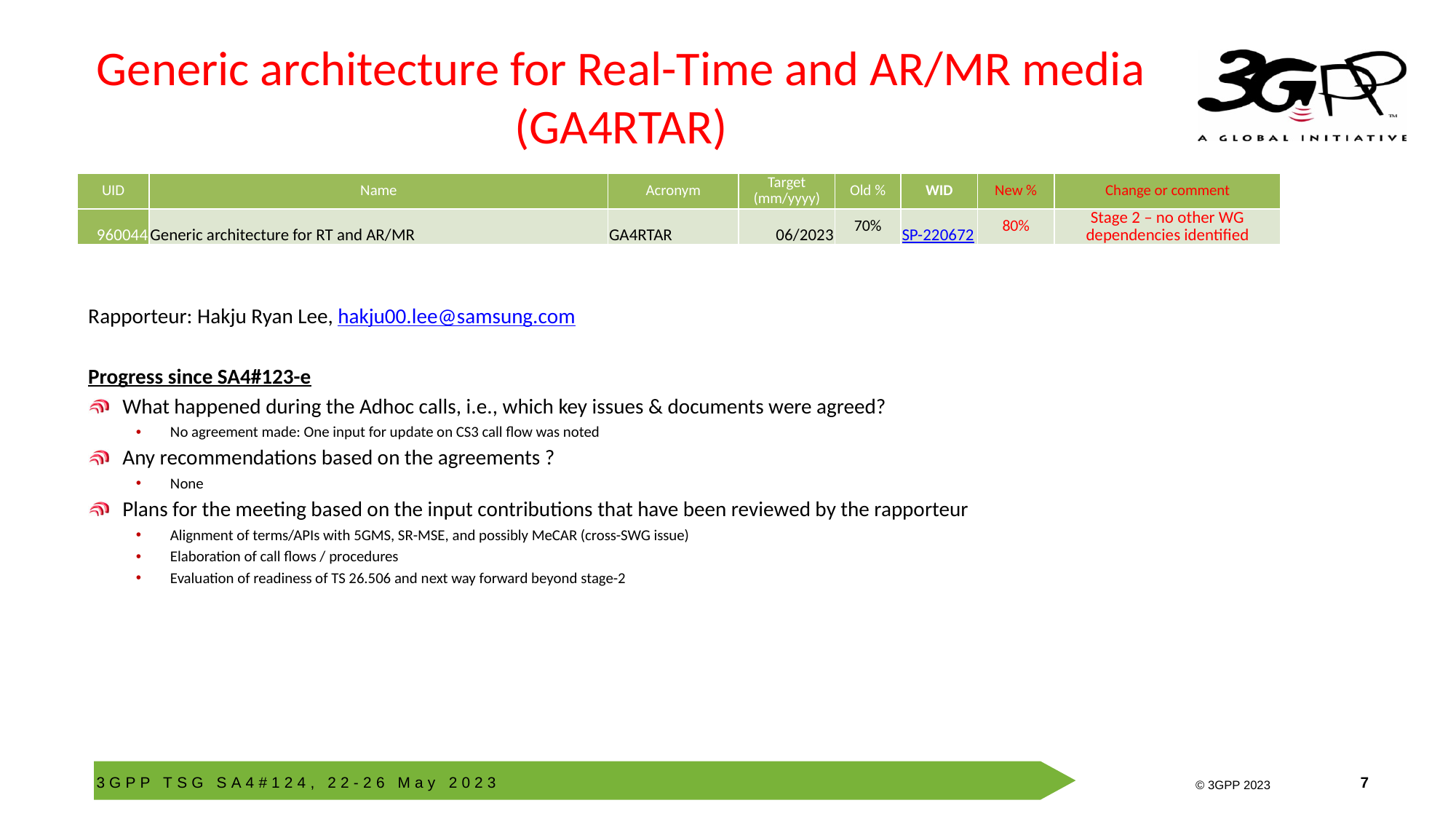

# Generic architecture for Real-Time and AR/MR media (GA4RTAR)
| UID | Name | Acronym | Target (mm/yyyy) | Old % | WID | New % | Change or comment |
| --- | --- | --- | --- | --- | --- | --- | --- |
| 960044 | Generic architecture for RT and AR/MR | GA4RTAR | 06/2023 | 70% | SP-220672 | 80% | Stage 2 – no other WG dependencies identified |
Rapporteur: Hakju Ryan Lee, hakju00.lee@samsung.com

Progress since SA4#123-e
What happened during the Adhoc calls, i.e., which key issues & documents were agreed?
No agreement made: One input for update on CS3 call flow was noted
Any recommendations based on the agreements ?
None
Plans for the meeting based on the input contributions that have been reviewed by the rapporteur
Alignment of terms/APIs with 5GMS, SR-MSE, and possibly MeCAR (cross-SWG issue)
Elaboration of call flows / procedures
Evaluation of readiness of TS 26.506 and next way forward beyond stage-2